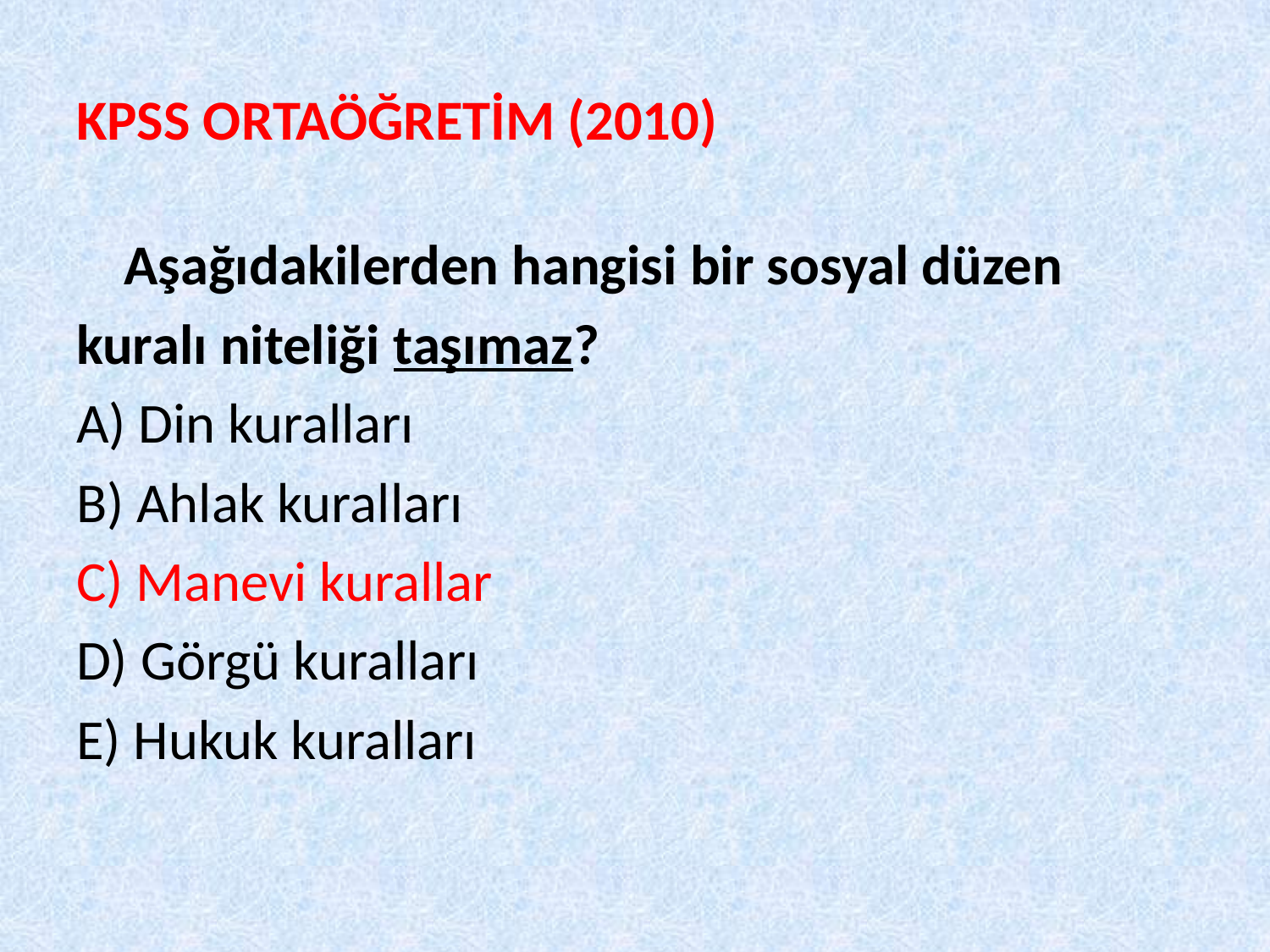

# KPSS ORTAÖĞRETİM (2010)
	Aşağıdakilerden hangisi bir sosyal düzen
kuralı niteliği taşımaz?
A) Din kuralları
B) Ahlak kuralları
C) Manevi kurallar
D) Görgü kuralları
E) Hukuk kuralları